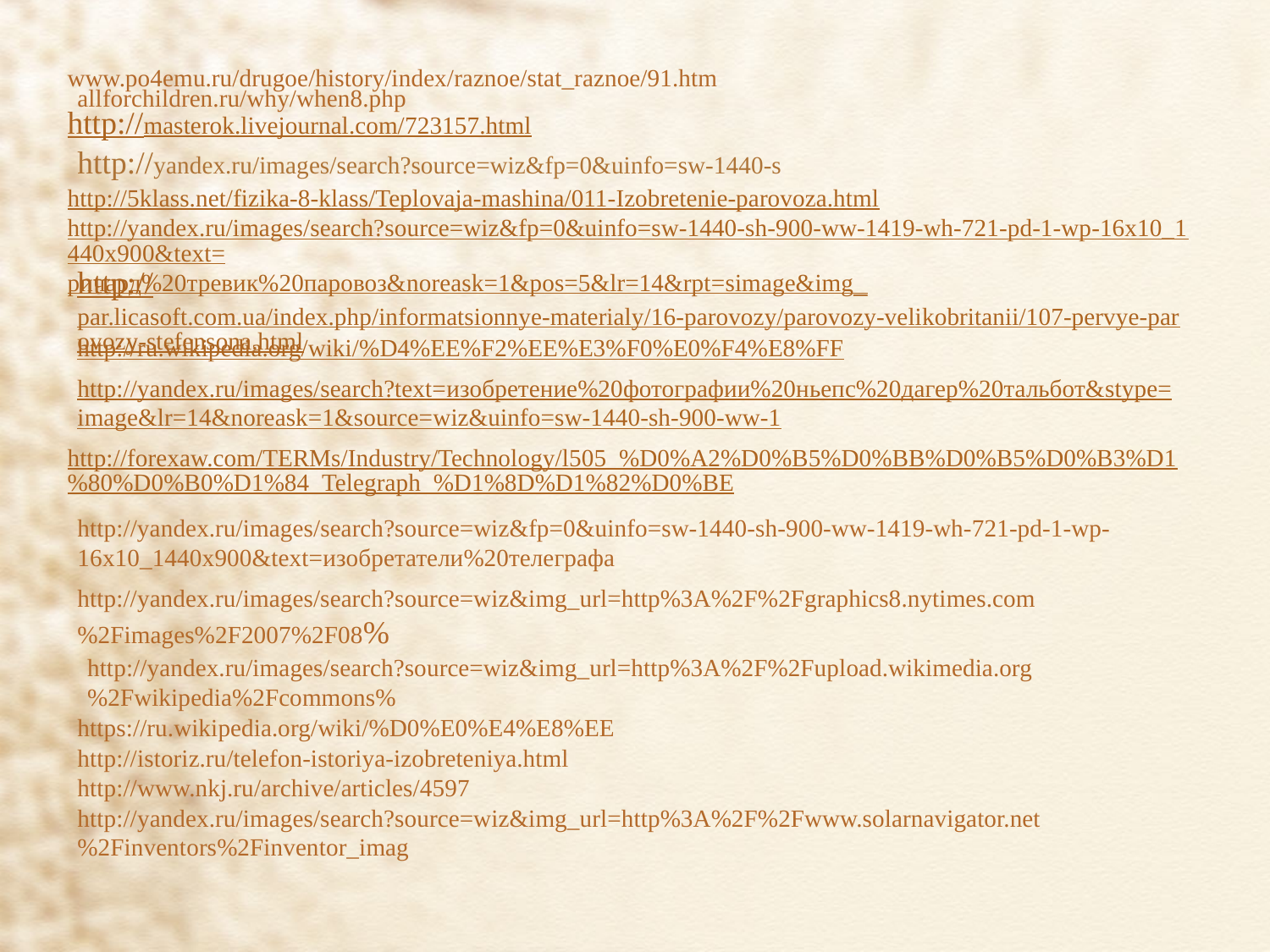

www.po4emu.ru/drugoe/history/index/raznoe/stat_raznoe/91.htm
allforchildren.ru/why/when8.php
http://masterok.livejournal.com/723157.html
http://yandex.ru/images/search?source=wiz&fp=0&uinfo=sw-1440-s
http://5klass.net/fizika-8-klass/Teplovaja-mashina/011-Izobretenie-parovoza.html
http://yandex.ru/images/search?source=wiz&fp=0&uinfo=sw-1440-sh-900-ww-1419-wh-721-pd-1-wp-16x10_1440x900&text=ричард%20тревик%20паровоз&noreask=1&pos=5&lr=14&rpt=simage&img_
http://par.licasoft.com.ua/index.php/informatsionnye-materialy/16-parovozy/parovozy-velikobritanii/107-pervye-parovozy-stefensona.html
http://ru.wikipedia.org/wiki/%D4%EE%F2%EE%E3%F0%E0%F4%E8%FF
http://yandex.ru/images/search?text=изобретение%20фотографии%20ньепс%20дагер%20тальбот&stype=image&lr=14&noreask=1&source=wiz&uinfo=sw-1440-sh-900-ww-1
http://forexaw.com/TERMs/Industry/Technology/l505_%D0%A2%D0%B5%D0%BB%D0%B5%D0%B3%D1%80%D0%B0%D1%84_Telegraph_%D1%8D%D1%82%D0%BE
http://yandex.ru/images/search?source=wiz&fp=0&uinfo=sw-1440-sh-900-ww-1419-wh-721-pd-1-wp-16x10_1440x900&text=изобретатели%20телеграфа
http://yandex.ru/images/search?source=wiz&img_url=http%3A%2F%2Fgraphics8.nytimes.com%2Fimages%2F2007%2F08%
http://yandex.ru/images/search?source=wiz&img_url=http%3A%2F%2Fupload.wikimedia.org%2Fwikipedia%2Fcommons%
https://ru.wikipedia.org/wiki/%D0%E0%E4%E8%EE
http://istoriz.ru/telefon-istoriya-izobreteniya.html
http://www.nkj.ru/archive/articles/4597
http://yandex.ru/images/search?source=wiz&img_url=http%3A%2F%2Fwww.solarnavigator.net%2Finventors%2Finventor_imag